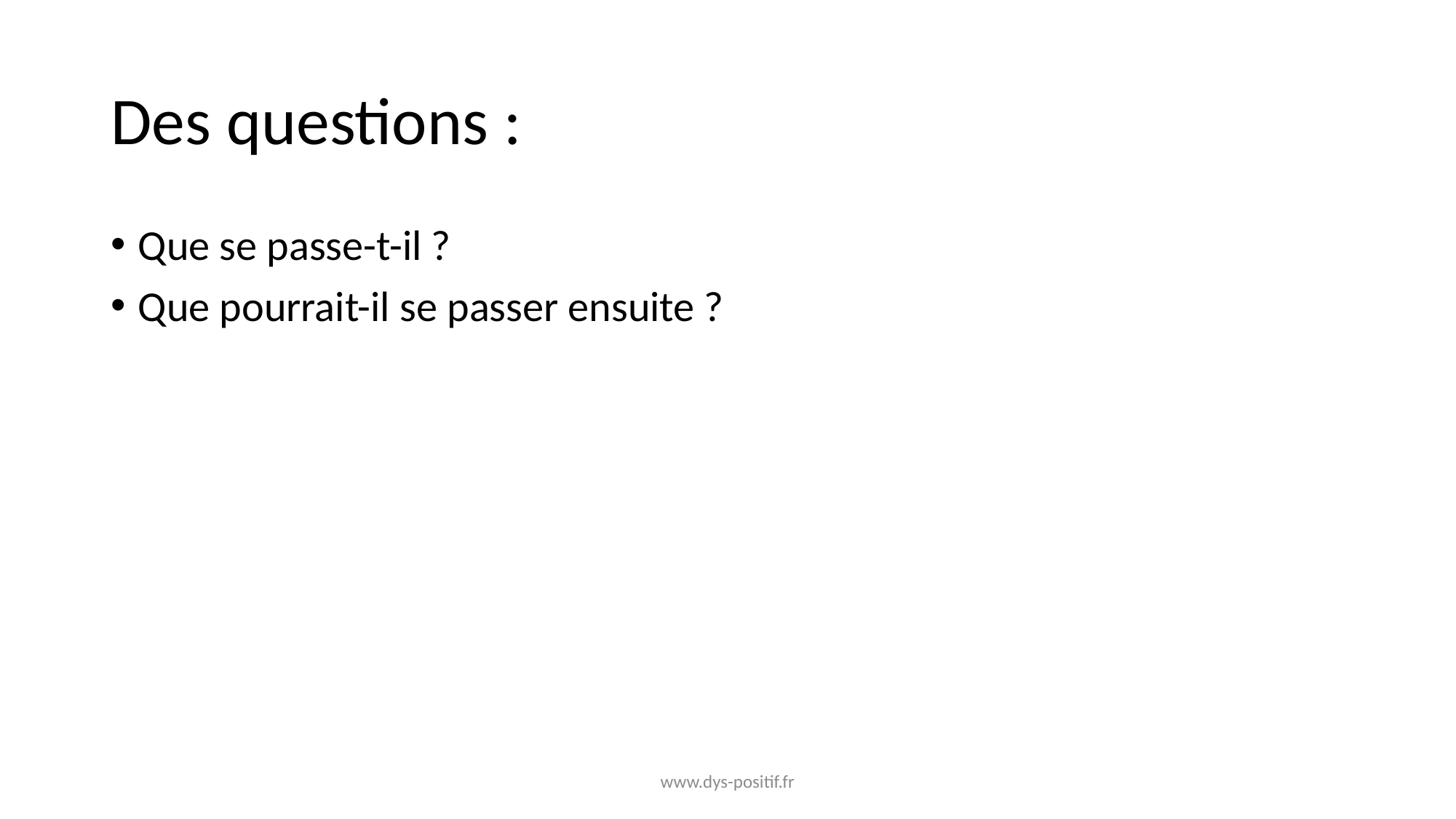

# Des questions :
Que se passe-t-il ?
Que pourrait-il se passer ensuite ?
www.dys-positif.fr